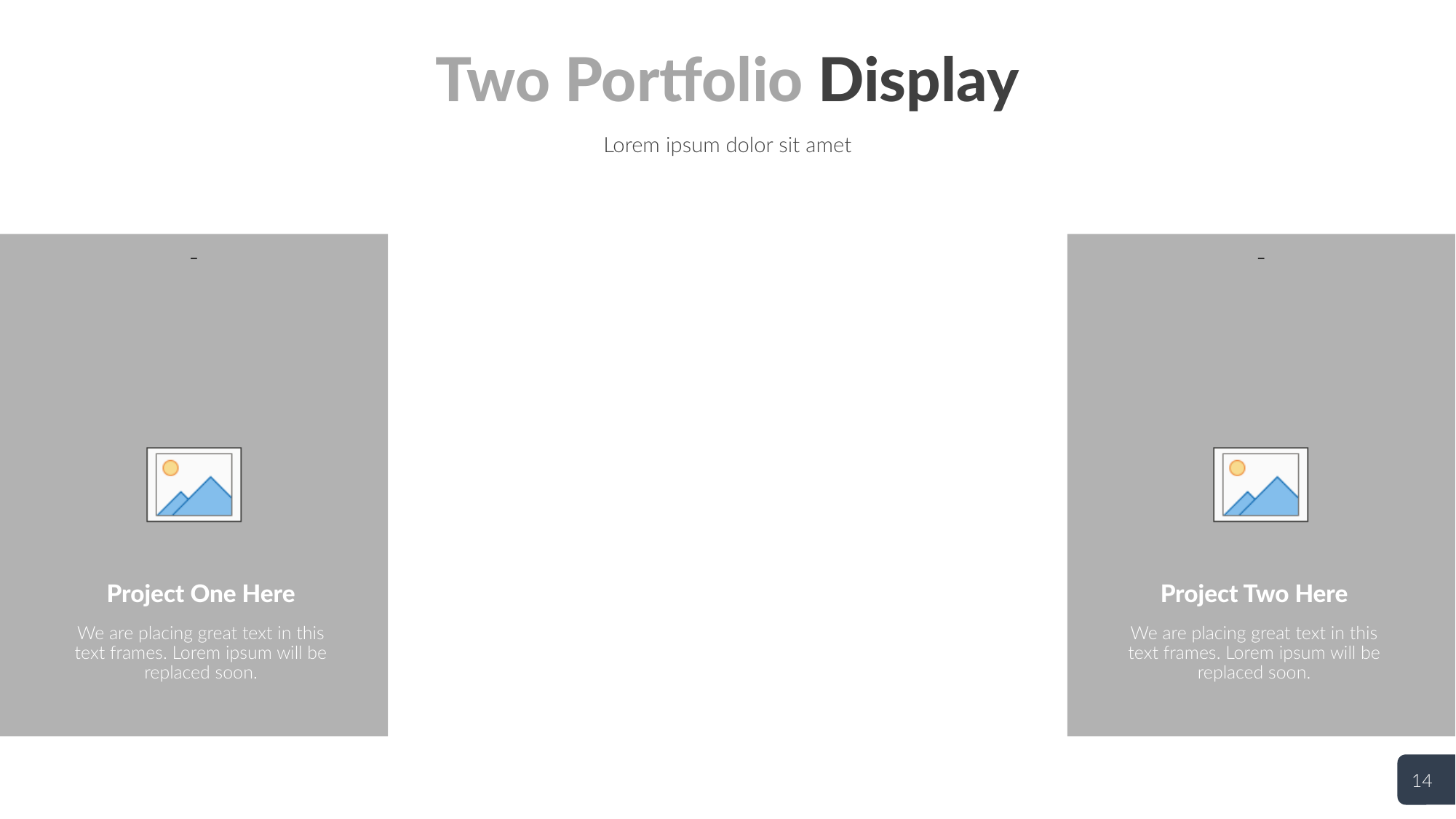

# Two Portfolio Display
Lorem ipsum dolor sit amet

Project One Here
Project Two Here
We are placing great text in this text frames. Lorem ipsum will be replaced soon.

We are placing great text in this text frames. Lorem ipsum will be replaced soon.

14